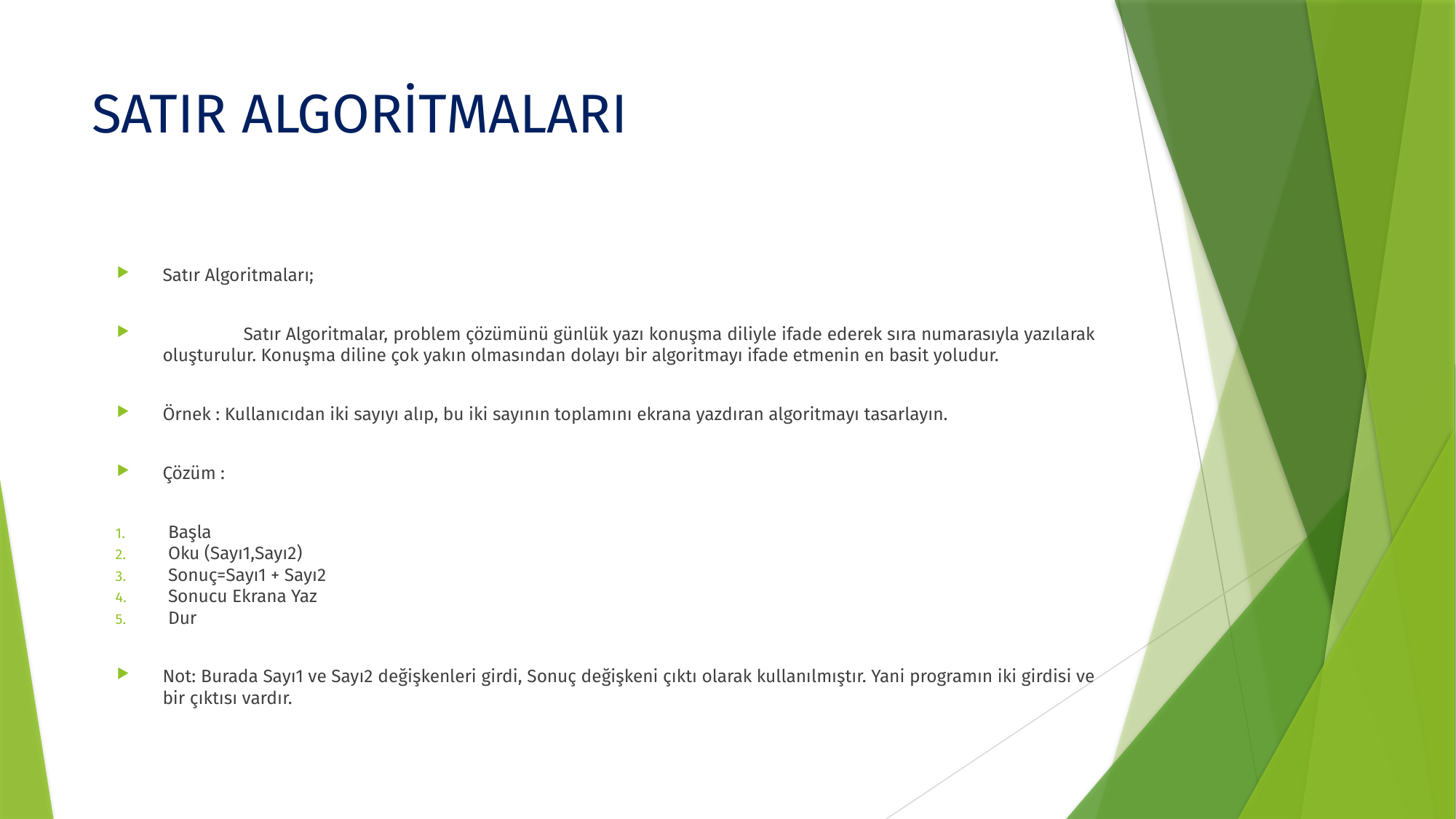

# SATIR ALGORİTMALARI
Satır Algoritmaları;

	Satır Algoritmalar, problem çözümünü günlük yazı konuşma diliyle ifade ederek sıra numarasıyla yazılarak oluşturulur. Konuşma diline çok yakın olmasından dolayı bir algoritmayı ifade etmenin en basit yoludur.

Örnek : Kullanıcıdan iki sayıyı alıp, bu iki sayının toplamını ekrana yazdıran algoritmayı tasarlayın.

Çözüm :

Başla
Oku (Sayı1,Sayı2)
Sonuç=Sayı1 + Sayı2
Sonucu Ekrana Yaz
Dur

Not: Burada Sayı1 ve Sayı2 değişkenleri girdi, Sonuç değişkeni çıktı olarak kullanılmıştır. Yani programın iki girdisi ve bir çıktısı vardır.